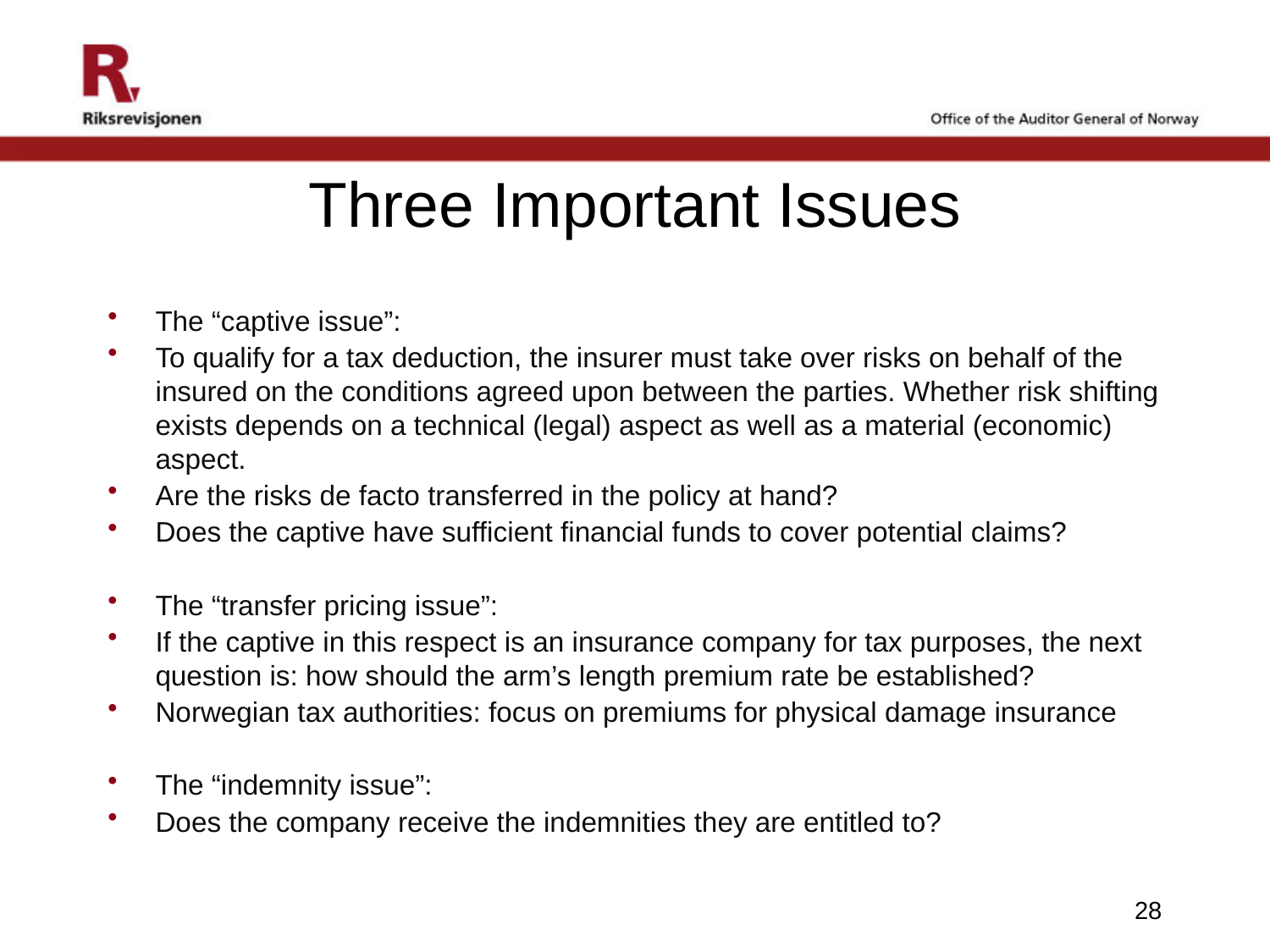

# Three Important Issues
The “captive issue”:
To qualify for a tax deduction, the insurer must take over risks on behalf of the insured on the conditions agreed upon between the parties. Whether risk shifting exists depends on a technical (legal) aspect as well as a material (economic) aspect.
Are the risks de facto transferred in the policy at hand?
Does the captive have sufficient financial funds to cover potential claims?

The “transfer pricing issue”:
If the captive in this respect is an insurance company for tax purposes, the next question is: how should the arm’s length premium rate be established?
Norwegian tax authorities: focus on premiums for physical damage insurance

The “indemnity issue”:
Does the company receive the indemnities they are entitled to?

28